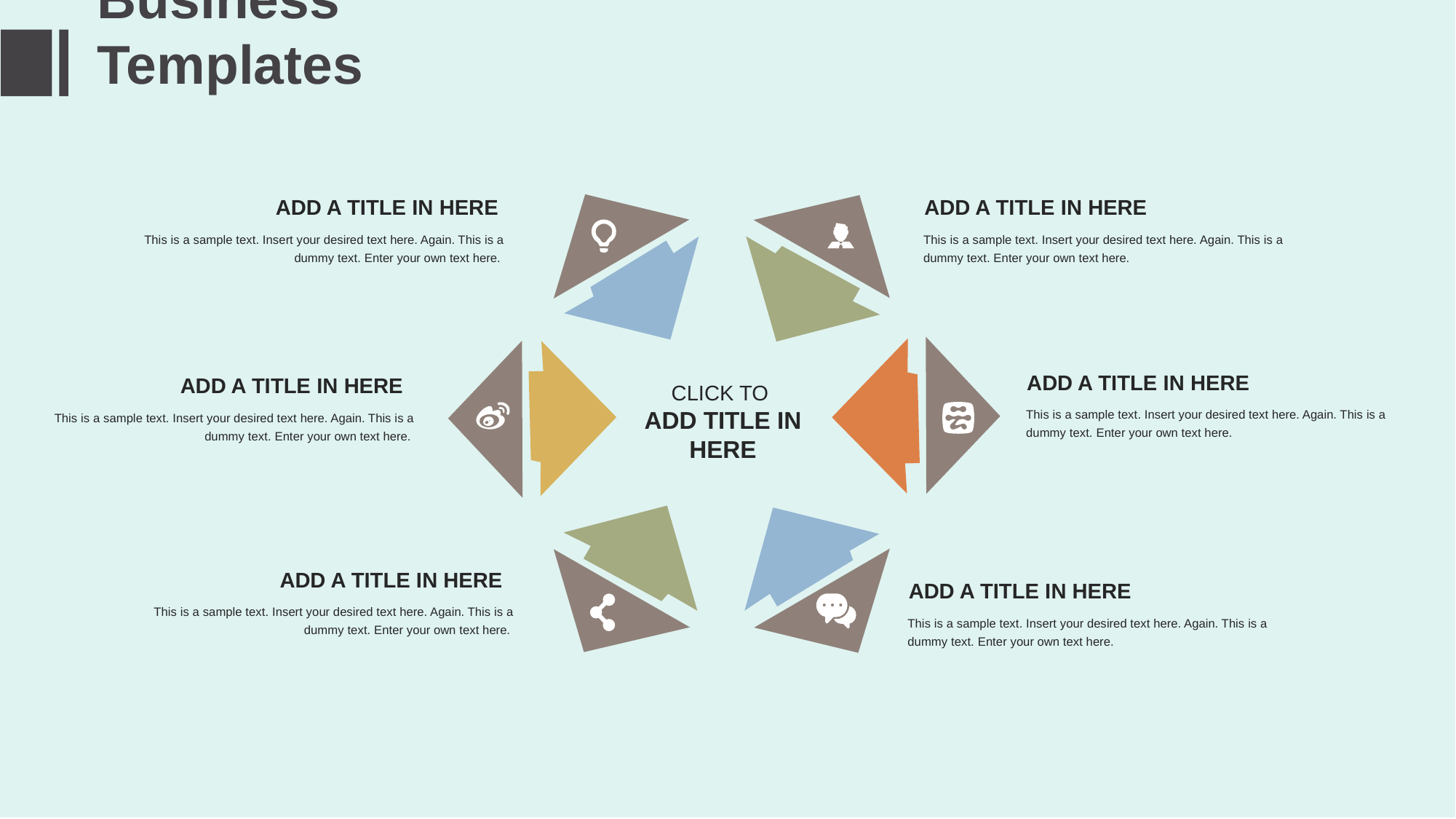

ADD A TITLE IN HERE
This is a sample text. Insert your desired text here. Again. This is a dummy text. Enter your own text here.
ADD A TITLE IN HERE
This is a sample text. Insert your desired text here. Again. This is a dummy text. Enter your own text here.

ADD A TITLE IN HERE
This is a sample text. Insert your desired text here. Again. This is a dummy text. Enter your own text here.
ADD A TITLE IN HERE
This is a sample text. Insert your desired text here. Again. This is a dummy text. Enter your own text here.
CLICK TO
ADD TITLE IN HERE
ADD A TITLE IN HERE
This is a sample text. Insert your desired text here. Again. This is a dummy text. Enter your own text here.
ADD A TITLE IN HERE
This is a sample text. Insert your desired text here. Again. This is a dummy text. Enter your own text here.